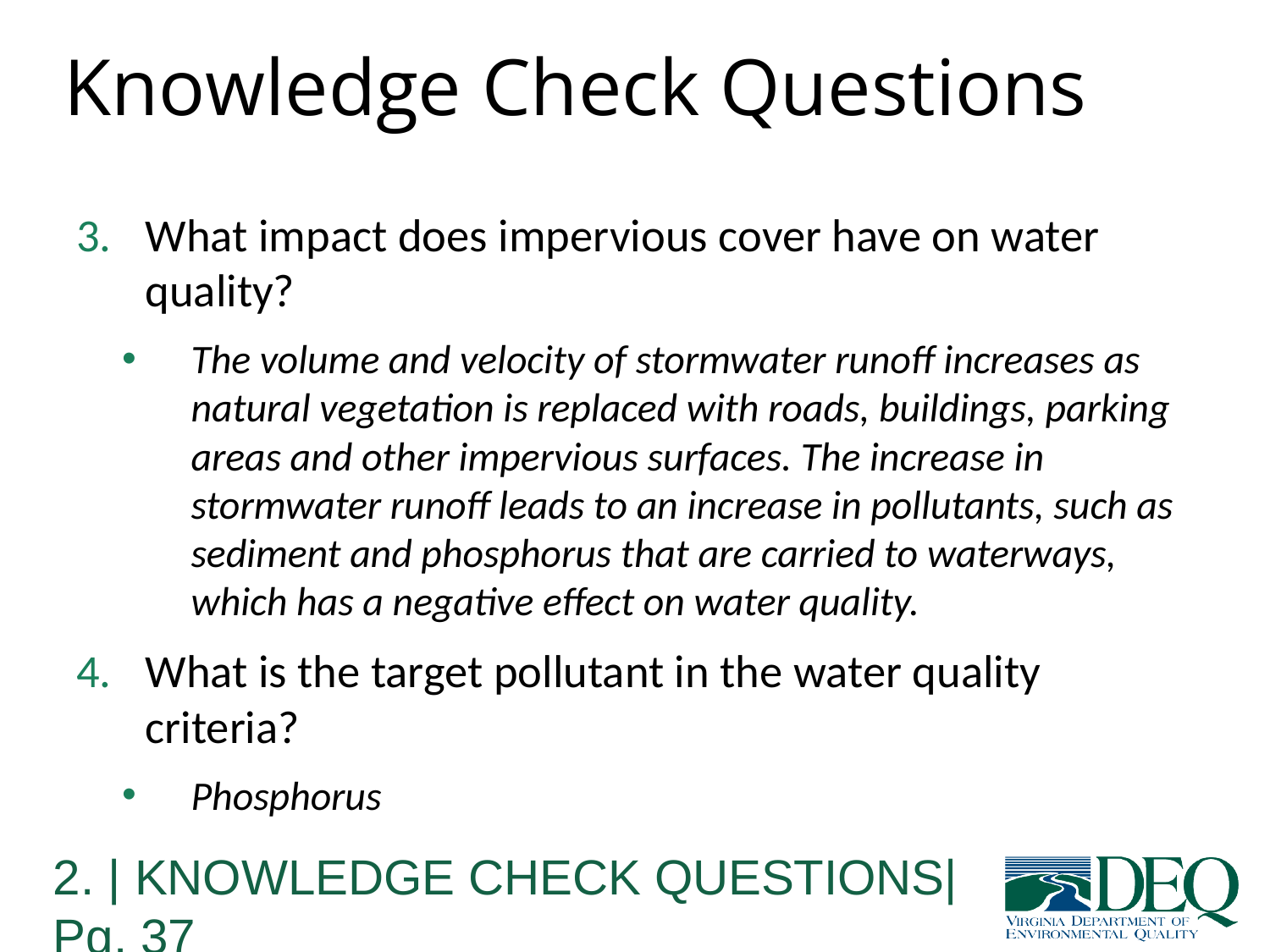

# Knowledge Check Questions
What impact does impervious cover have on water quality?
The volume and velocity of stormwater runoff increases as natural vegetation is replaced with roads, buildings, parking areas and other impervious surfaces. The increase in stormwater runoff leads to an increase in pollutants, such as sediment and phosphorus that are carried to waterways, which has a negative effect on water quality.
What is the target pollutant in the water quality criteria?
Phosphorus

2. | KNOWLEDGE CHECK QUESTIONS| Pg. 37